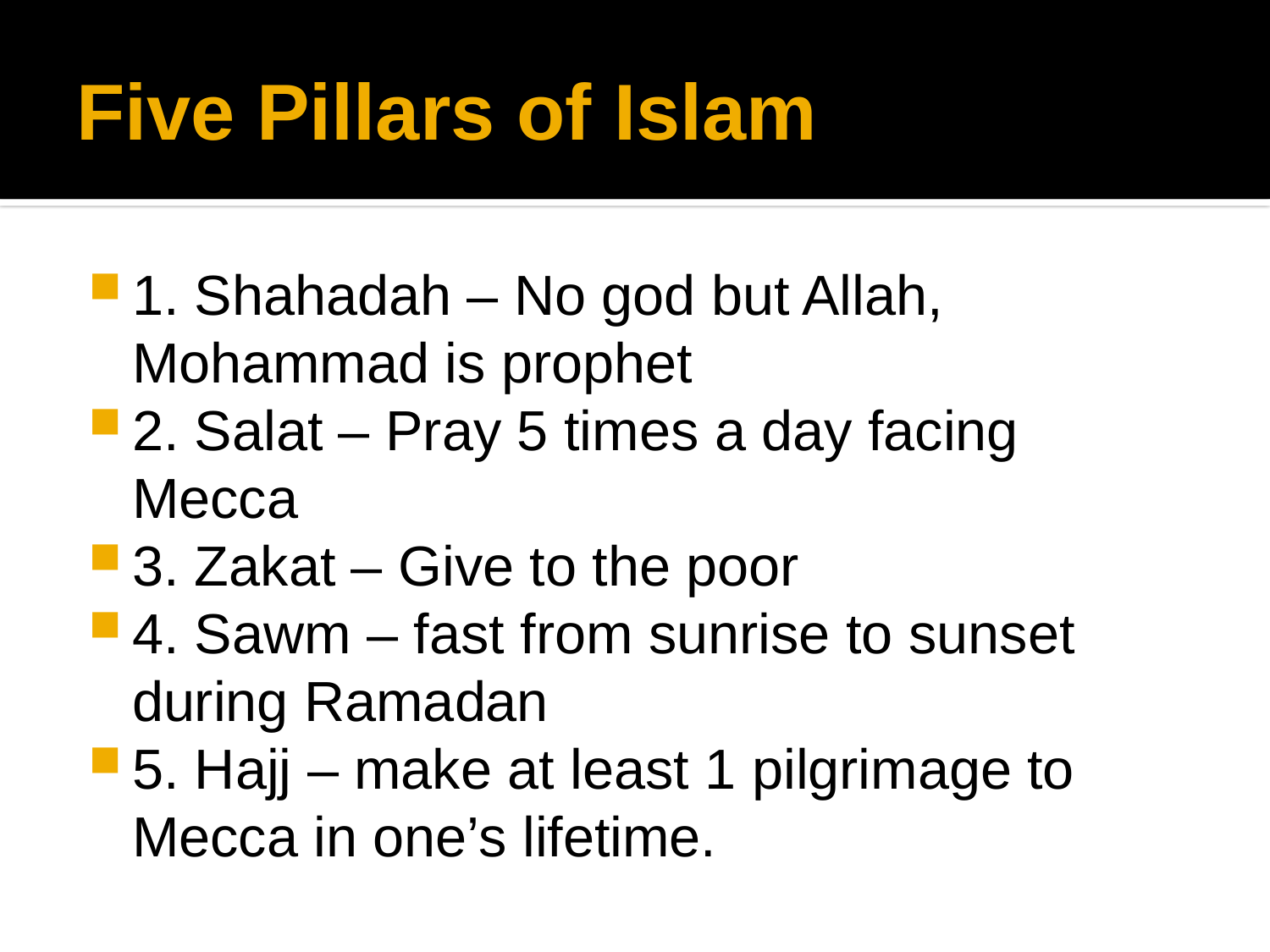

# Five Pillars of Islam
1. Shahadah – No god but Allah, Mohammad is prophet
2. Salat – Pray 5 times a day facing Mecca
3. Zakat – Give to the poor
4. Sawm – fast from sunrise to sunset during Ramadan
5. Hajj – make at least 1 pilgrimage to Mecca in one’s lifetime.